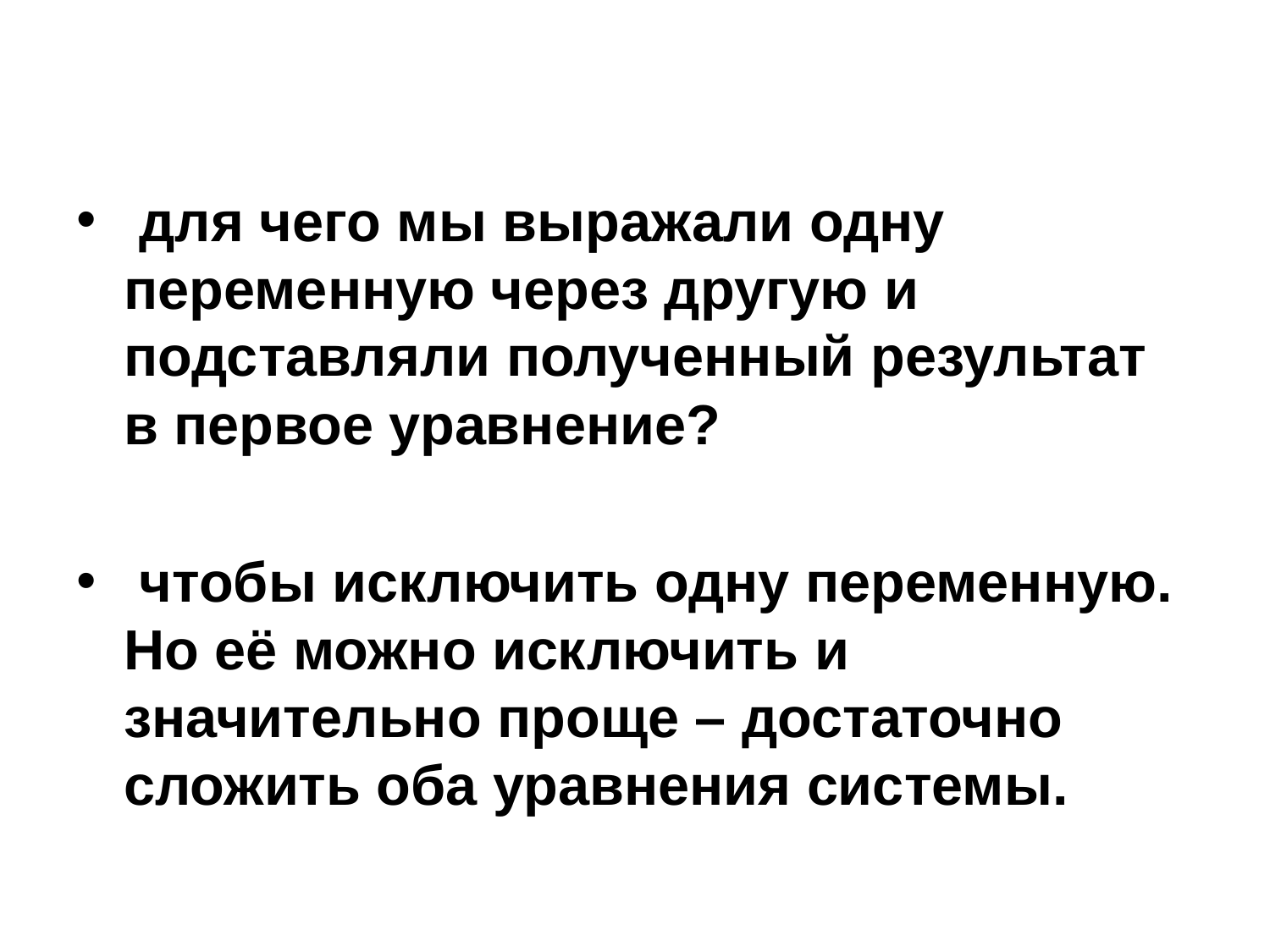

#
 для чего мы выражали одну переменную через другую и подставляли полученный результат в первое уравнение?

 чтобы исключить одну переменную. Но её можно исключить и значительно проще – достаточно сложить оба уравнения системы.